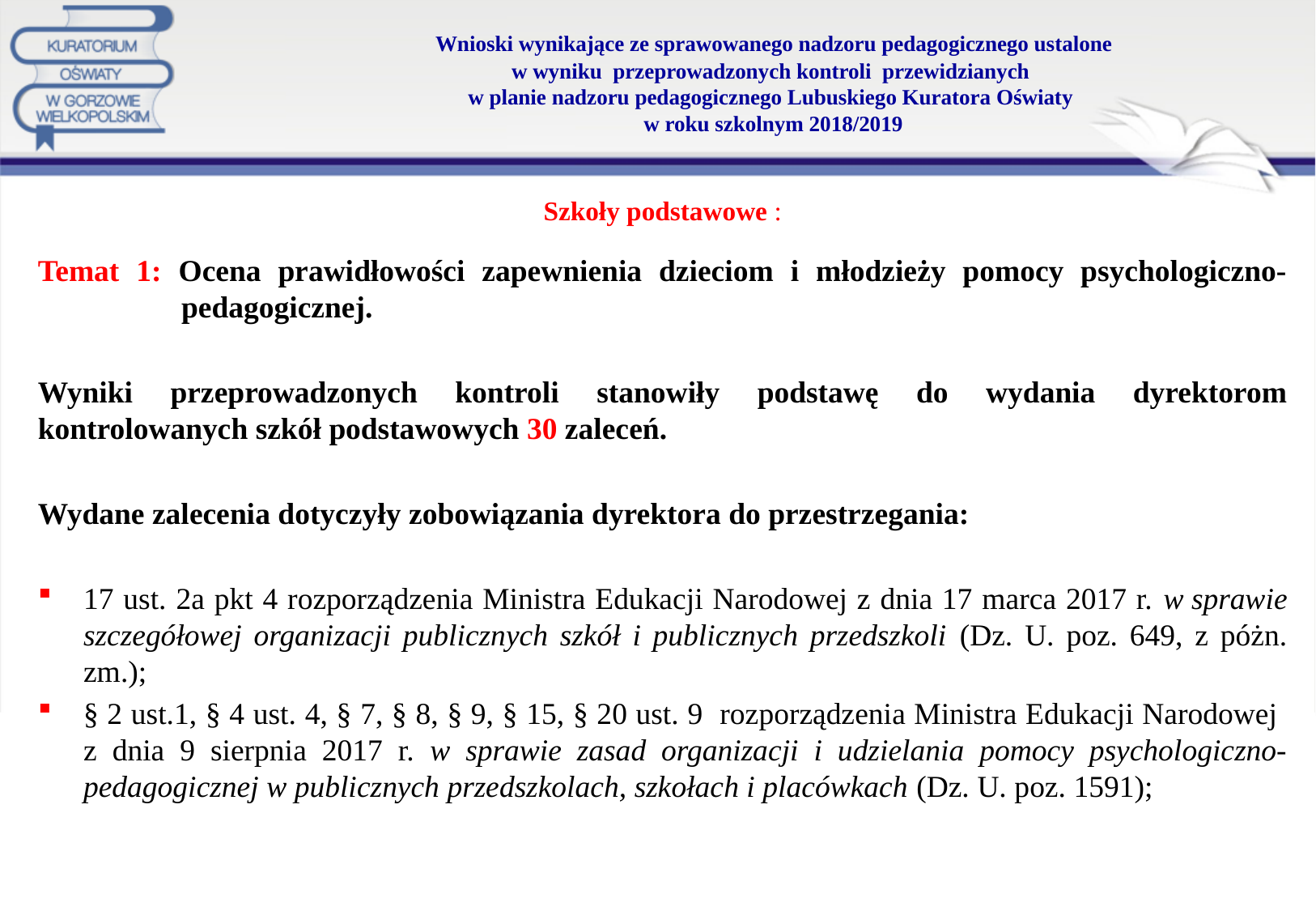

# Wnioski wynikające ze sprawowanego nadzoru pedagogicznego ustalone w wyniku  przeprowadzonych kontroli  przewidzianych w planie nadzoru pedagogicznego Lubuskiego Kuratora Oświaty w roku szkolnym 2018/2019
Szkoły podstawowe :

Temat 1: Ocena prawidłowości zapewnienia dzieciom i młodzieży pomocy psychologiczno- pedagogicznej.

Wyniki przeprowadzonych kontroli stanowiły podstawę do wydania dyrektorom kontrolowanych szkół podstawowych 30 zaleceń.

Wydane zalecenia dotyczyły zobowiązania dyrektora do przestrzegania:

17 ust. 2a pkt 4 rozporządzenia Ministra Edukacji Narodowej z dnia 17 marca 2017 r. w sprawie szczegółowej organizacji publicznych szkół i publicznych przedszkoli (Dz. U. poz. 649, z póżn. zm.);
§ 2 ust.1, § 4 ust. 4, § 7, § 8, § 9, § 15, § 20 ust. 9  rozporządzenia Ministra Edukacji Narodowej
z dnia 9 sierpnia 2017 r. w sprawie zasad organizacji i udzielania pomocy psychologiczno-pedagogicznej w publicznych przedszkolach, szkołach i placówkach (Dz. U. poz. 1591);

20